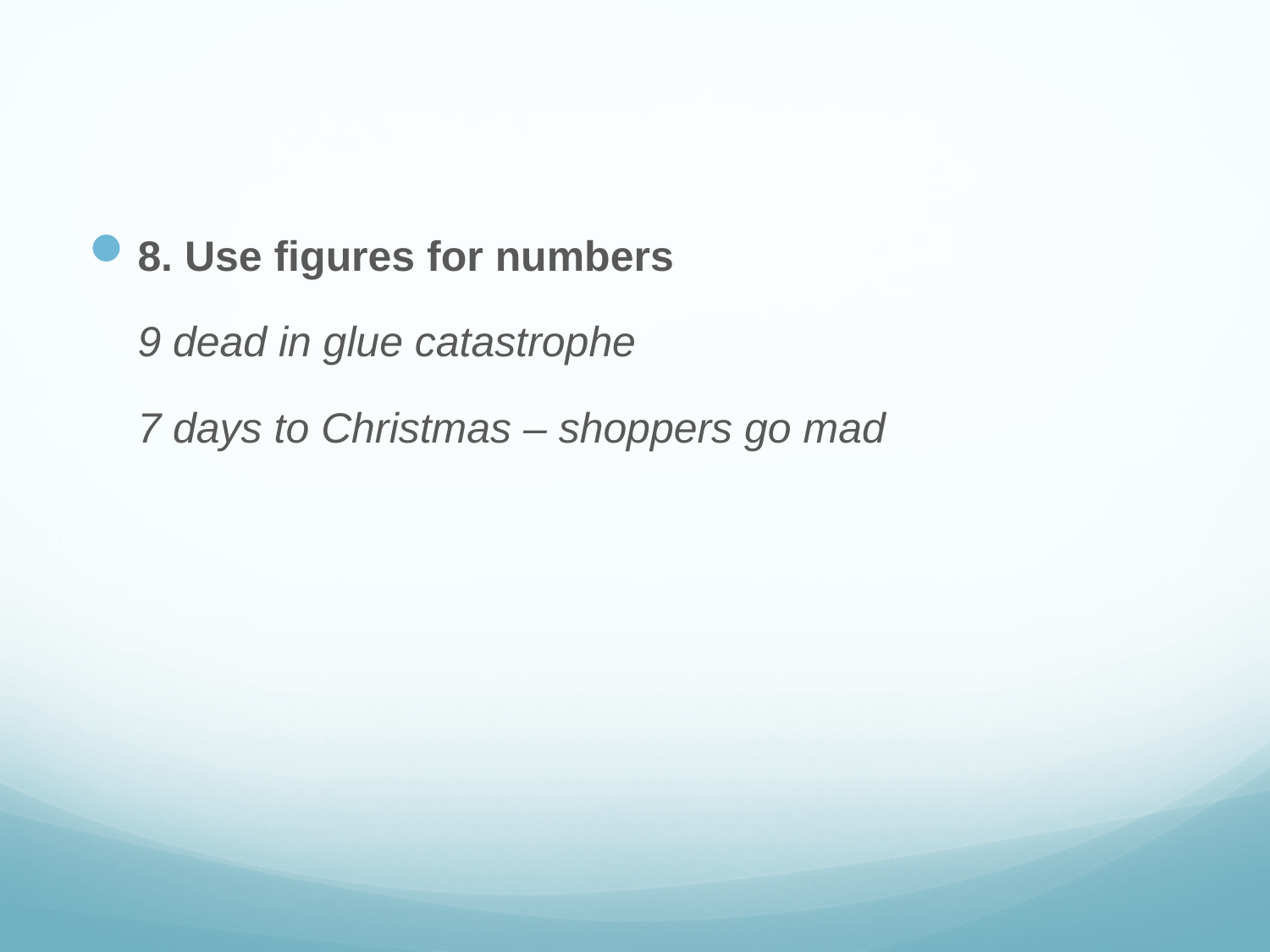

8. Use figures for numbers
	9 dead in glue catastrophe
	7 days to Christmas – shoppers go mad